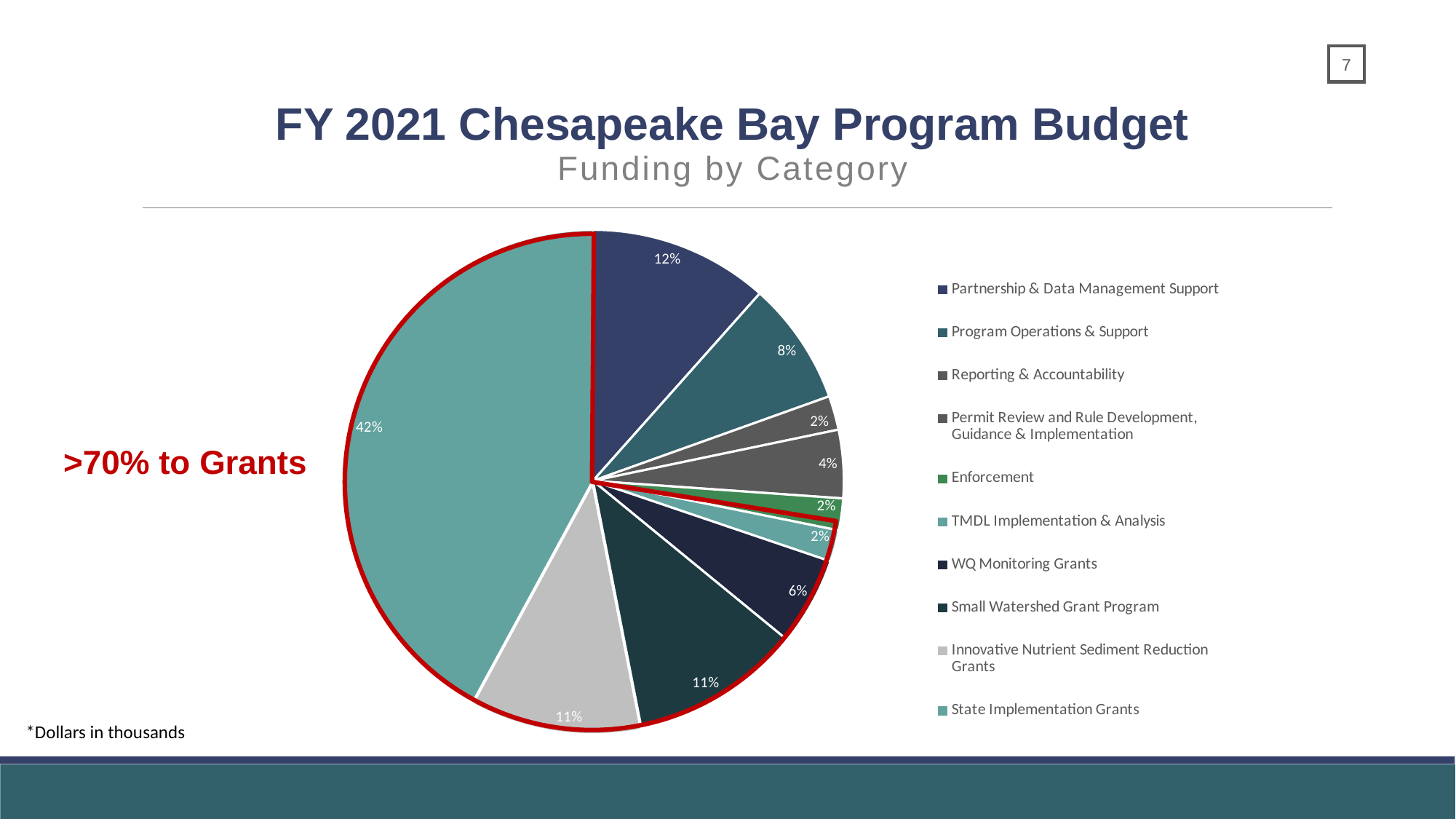

FY 2021 Chesapeake Bay Program Budget
Funding by Category

### Chart

| Category |  |  |  |
|---|---|---|---|
| Partnership & Data Management Support | 10135.0 | None | None |
| Program Operations & Support | 6958.0 | None | None |
| Reporting & Accountability | 1920.0 | None | None |
| Permit Review and Rule Development, Guidance & Implementation | 3844.0 | None | None |
| Enforcement | 1794.0 | None | None |
| TMDL Implementation & Analysis | 1777.0 | None | None |
| WQ Monitoring Grants | 5000.0 | None | None |
| Small Watershed Grant Program | 9625.0 | None | None |
| Innovative Nutrient Sediment Reduction Grants | 9625.0 | None | None |
| State Implementation Grants | 36822.0 | None | None |
>70% to Grants
*Dollars in thousands